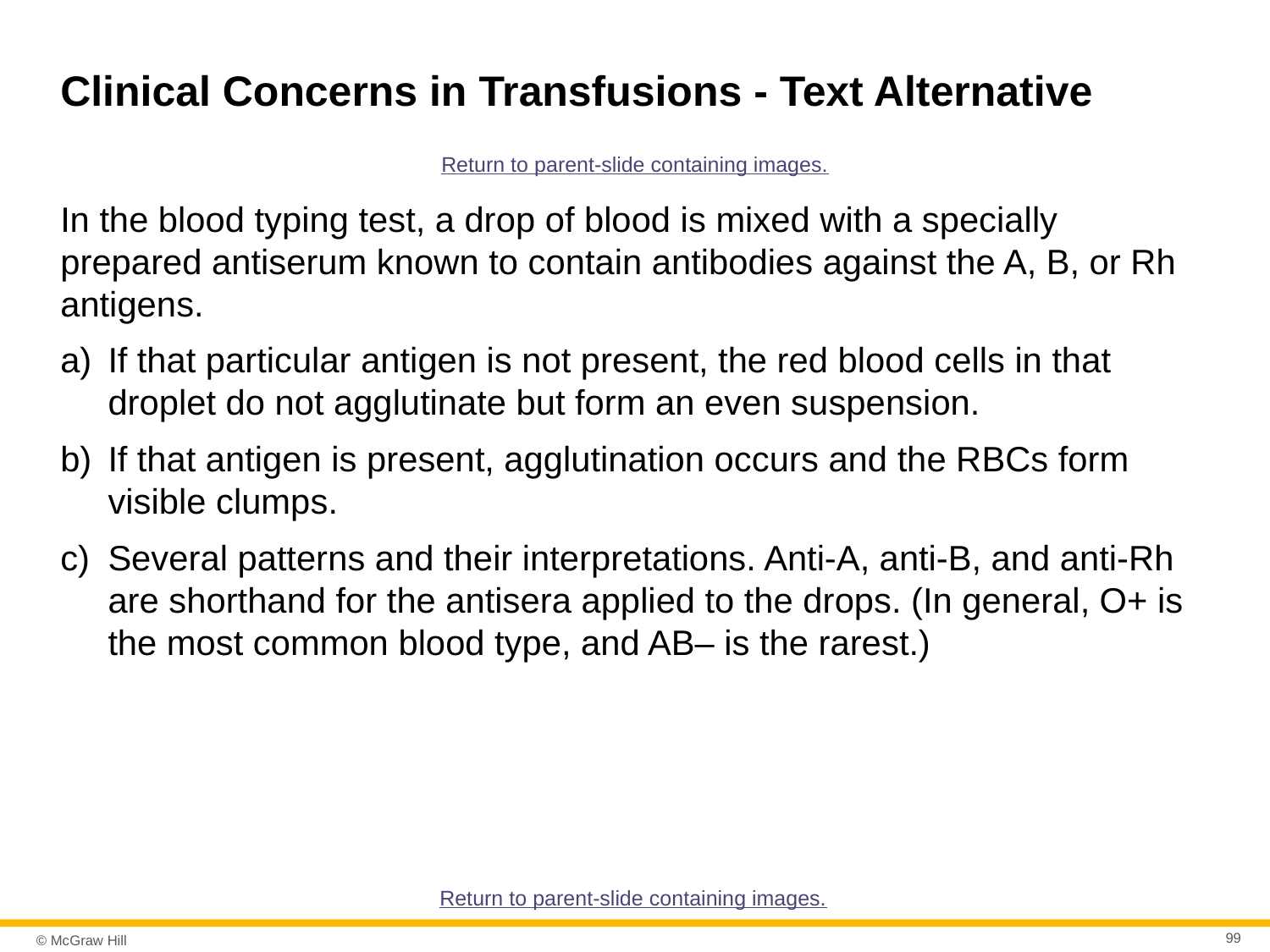

# Clinical Concerns in Transfusions - Text Alternative
Return to parent-slide containing images.
In the blood typing test, a drop of blood is mixed with a specially prepared antiserum known to contain antibodies against the A, B, or Rh antigens.
If that particular antigen is not present, the red blood cells in that droplet do not agglutinate but form an even suspension.
If that antigen is present, agglutination occurs and the RBCs form visible clumps.
Several patterns and their interpretations. Anti-A, anti-B, and anti-Rh are shorthand for the antisera applied to the drops. (In general, O+ is the most common blood type, and AB– is the rarest.)
Return to parent-slide containing images.